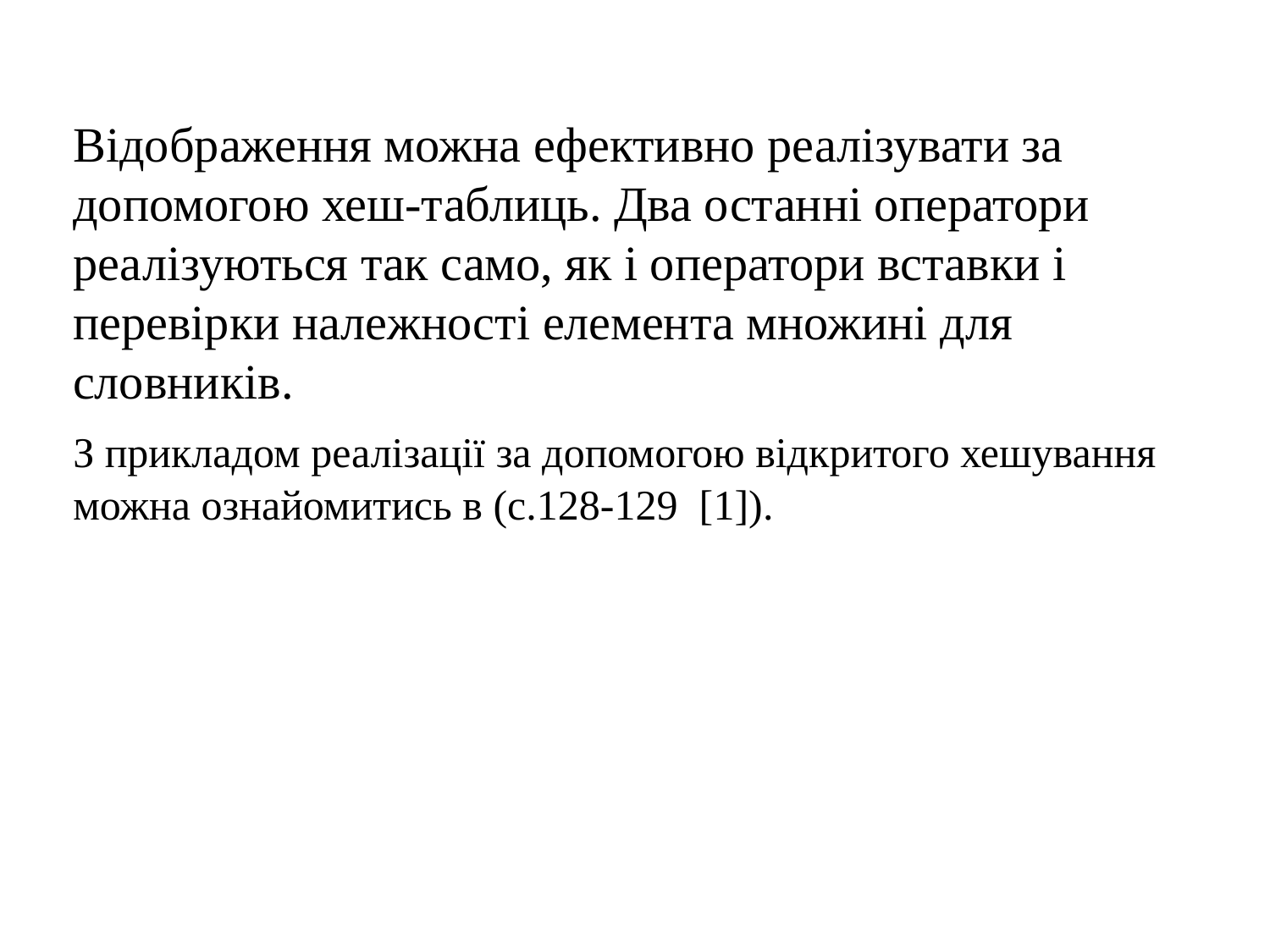

Відображення можна ефективно реалізувати за допомогою хеш-таблиць. Два останні оператори реалізуються так само, як і оператори вставки і перевірки належності елемента множині для словників.
	З прикладом реалізації за допомогою відкритого хешування можна ознайомитись в (с.128-129  [1]).